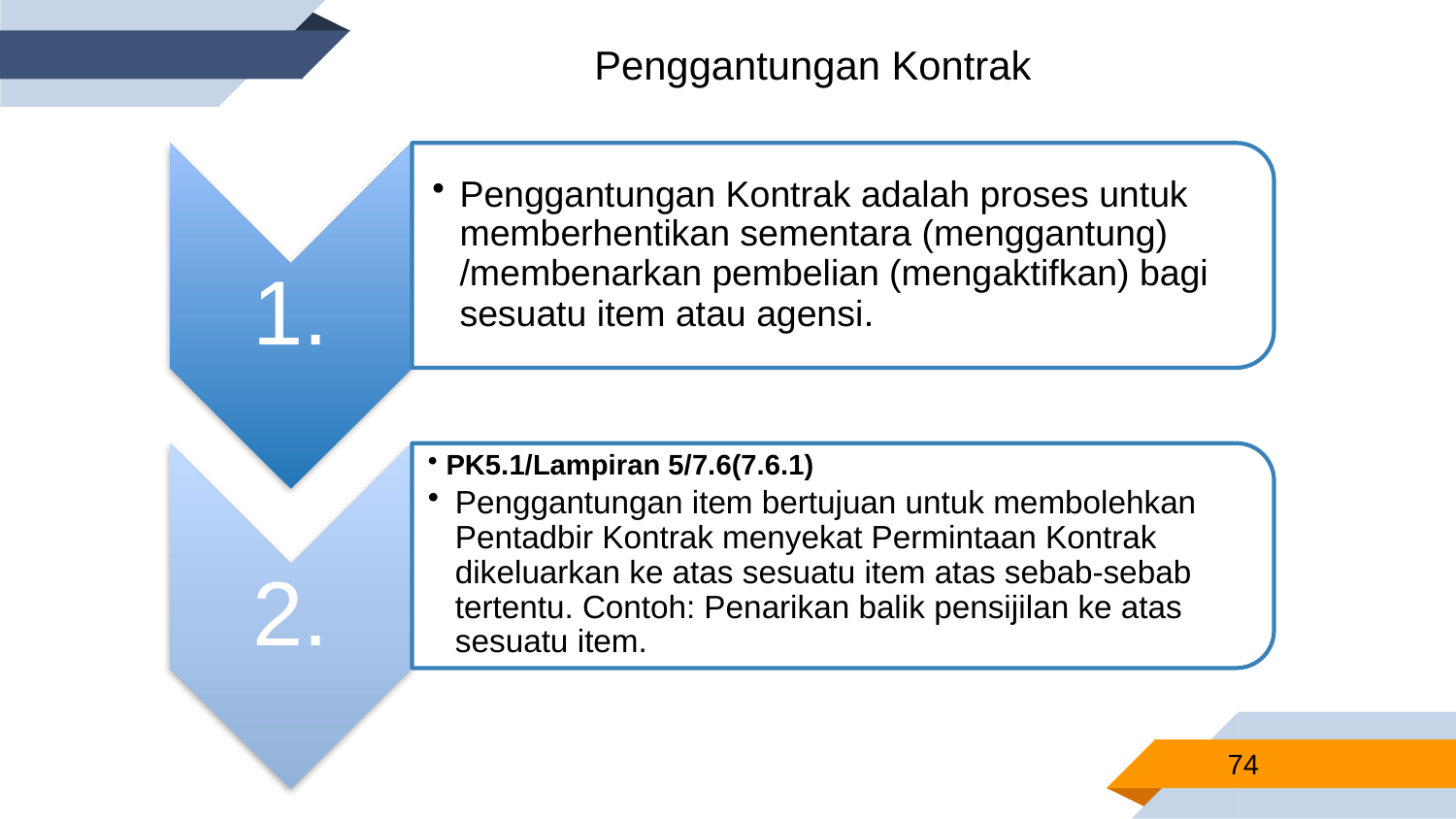

Penggantungan Kontrak
1.
Penggantungan Kontrak adalah proses untuk memberhentikan sementara (menggantung) /membenarkan pembelian (mengaktifkan) bagi sesuatu item atau agensi.
2.
PK5.1/Lampiran 5/7.6(7.6.1)
Penggantungan item bertujuan untuk membolehkan Pentadbir Kontrak menyekat Permintaan Kontrak dikeluarkan ke atas sesuatu item atas sebab-sebab tertentu. Contoh: Penarikan balik pensijilan ke atas sesuatu item.
74